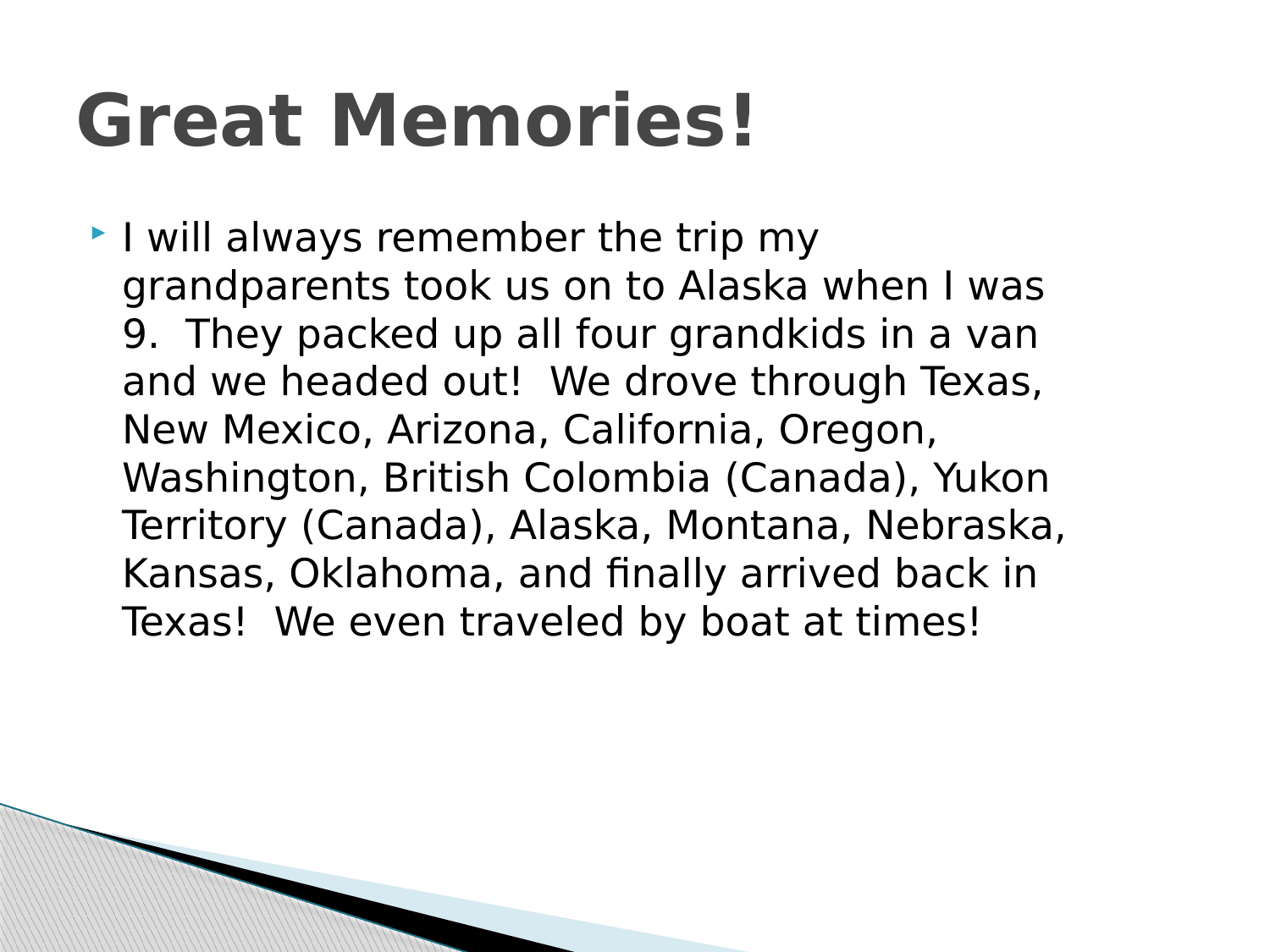

# Great Memories!
I will always remember the trip my grandparents took us on to Alaska when I was 9.  They packed up all four grandkids in a van and we headed out!  We drove through Texas, New Mexico, Arizona, California, Oregon, Washington, British Colombia (Canada), Yukon Territory (Canada), Alaska, Montana, Nebraska, Kansas, Oklahoma, and finally arrived back in Texas!  We even traveled by boat at times!